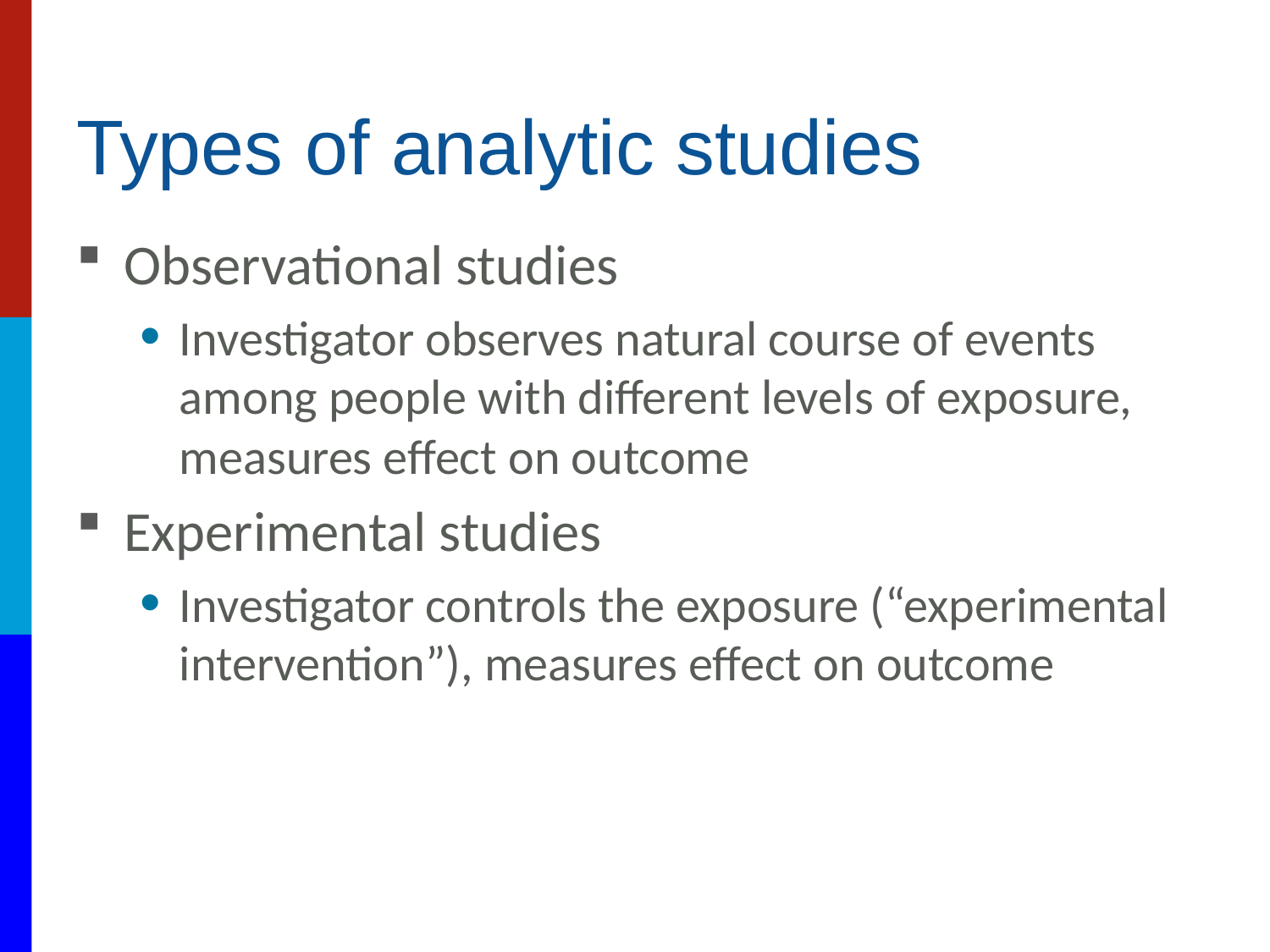

# Types of analytic studies
Observational studies
Investigator observes natural course of events among people with different levels of exposure, measures effect on outcome
Experimental studies
Investigator controls the exposure (“experimental intervention”), measures effect on outcome